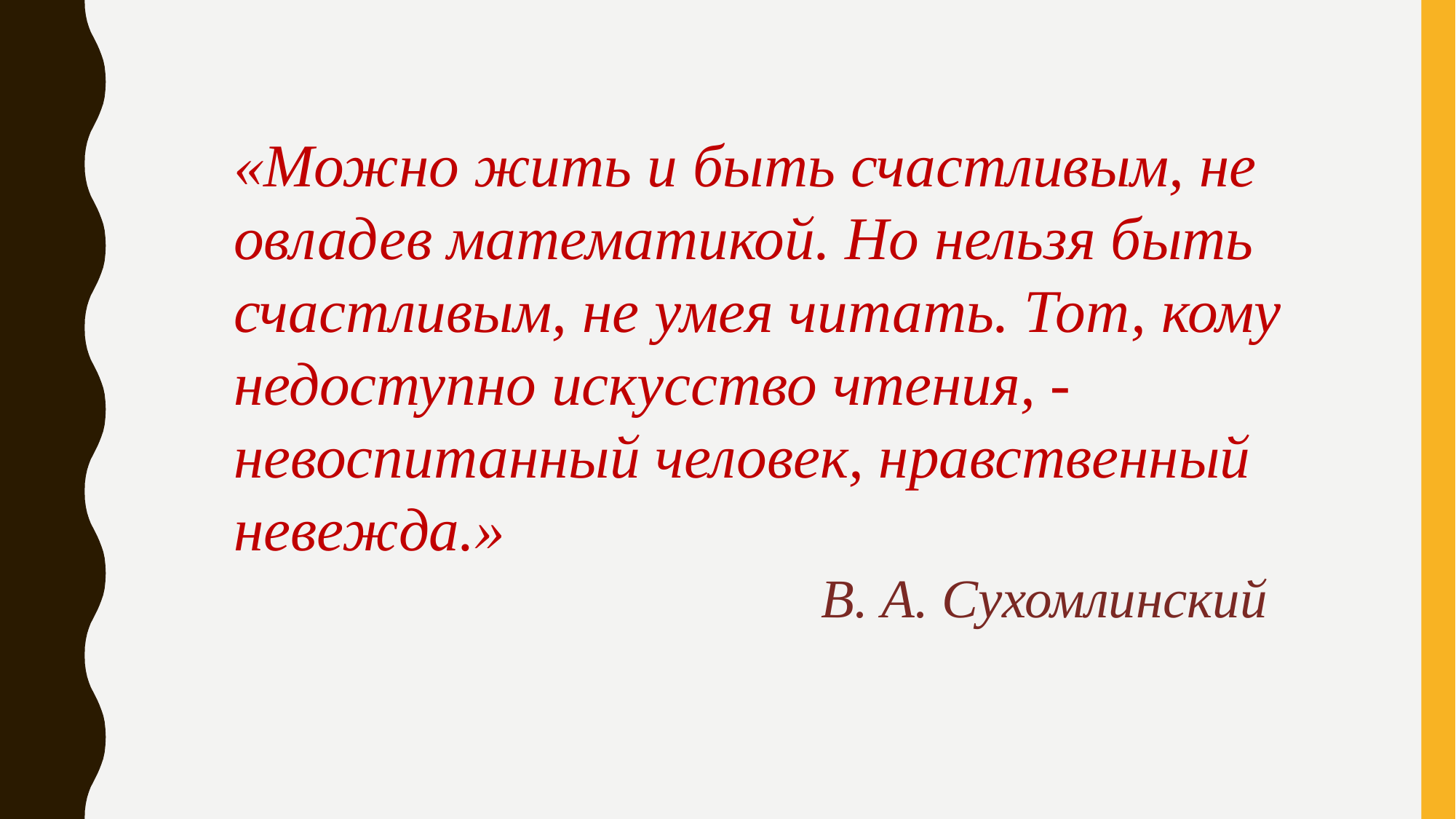

«Можно жить и быть счастливым, не овладев математикой. Но нельзя быть счастливым, не умея читать. Тот, кому недоступно искусство чтения, - невоспитанный человек, нравственный невежда.»
                                                                                     В. А. Сухомлинский